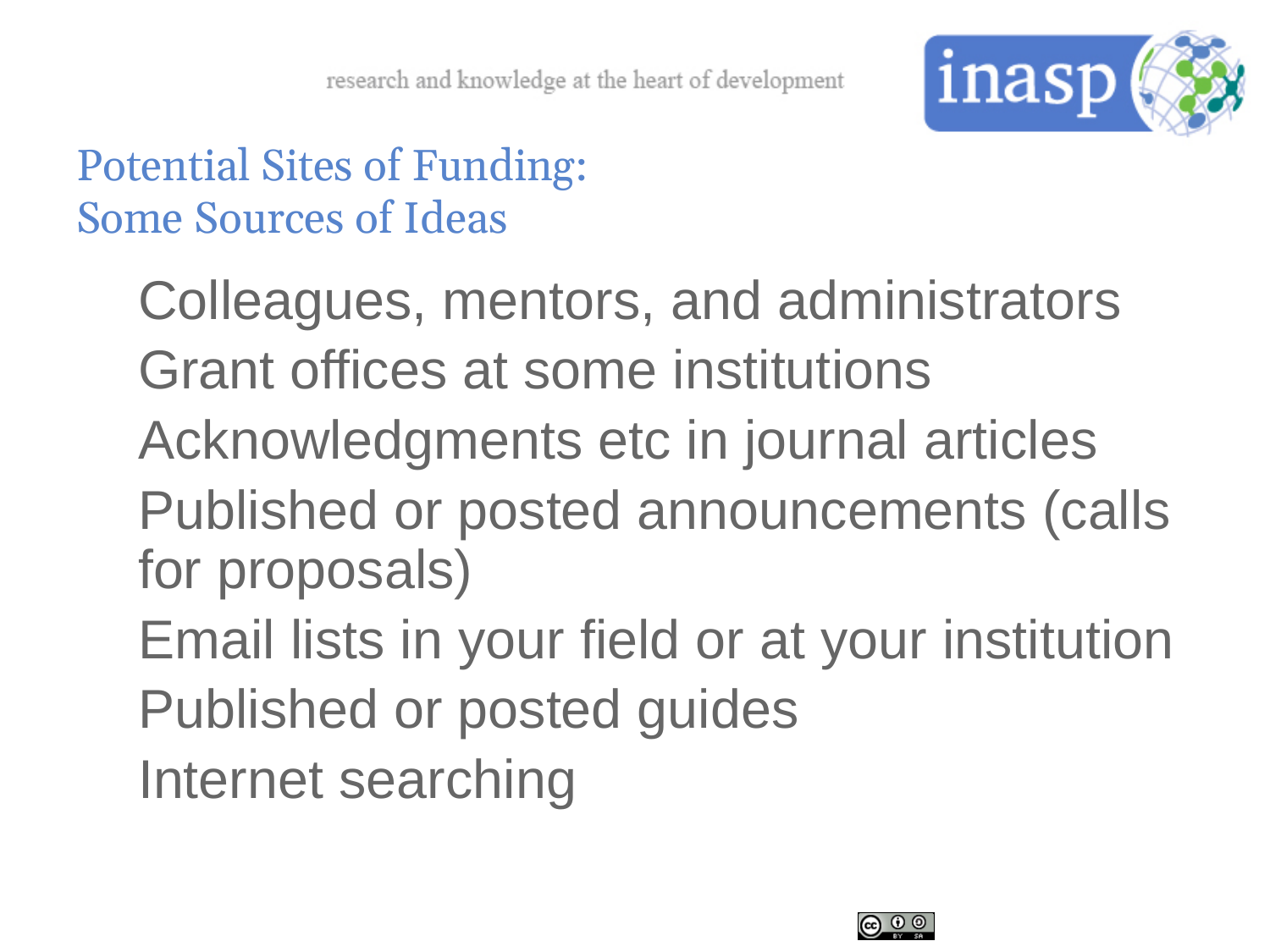

# Potential Sites of Funding: Some Sources of Ideas
Colleagues, mentors, and administrators
Grant offices at some institutions
Acknowledgments etc in journal articles
Published or posted announcements (calls for proposals)
Email lists in your field or at your institution
Published or posted guides
Internet searching